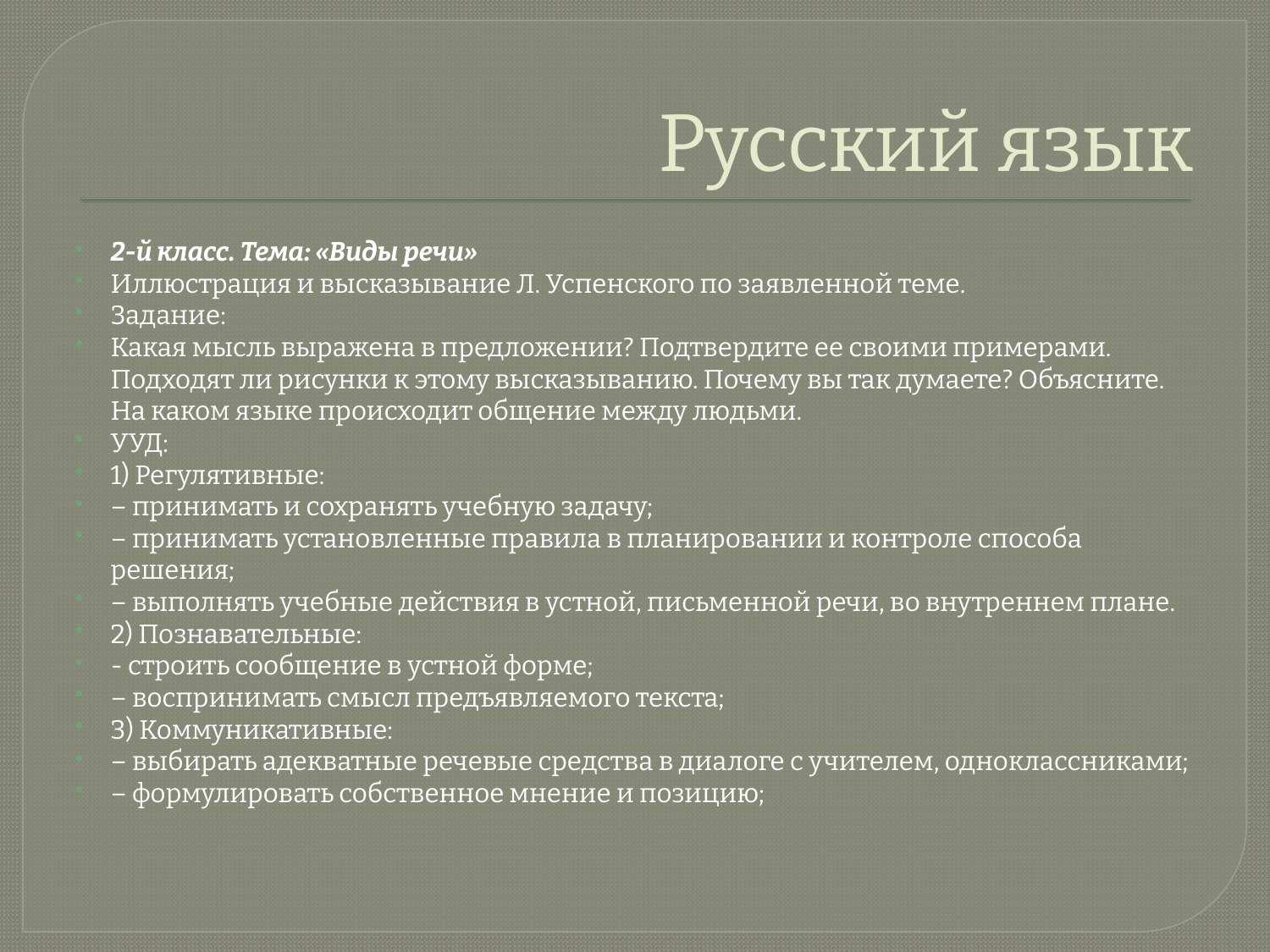

# Русский язык
2-й класс. Тема: «Виды речи»
Иллюстрация и высказывание Л. Успенского по заявленной теме.
Задание:
Какая мысль выражена в предложении? Подтвердите ее своими примерами. Подходят ли рисунки к этому высказыванию. Почему вы так думаете? Объясните. На каком языке происходит общение между людьми.
УУД:
1) Регулятивные:
– принимать и сохранять учебную задачу;
– принимать установленные правила в планировании и контроле способа решения;
– выполнять учебные действия в устной, письменной речи, во внутреннем плане.
2) Познавательные:
- строить сообщение в устной форме;
– воспринимать смысл предъявляемого текста;
3) Коммуникативные:
– выбирать адекватные речевые средства в диалоге с учителем, одноклассниками;
– формулировать собственное мнение и позицию;